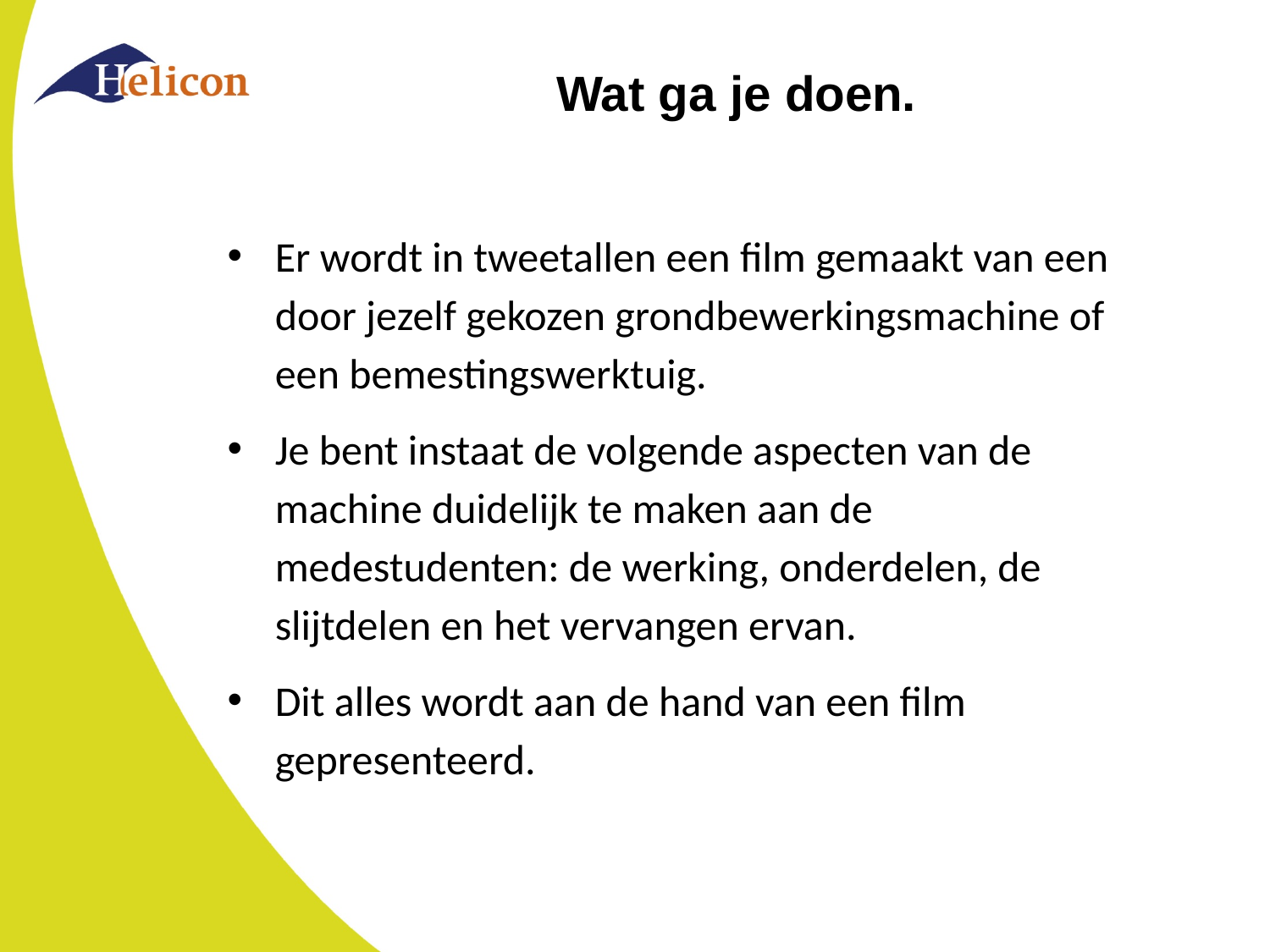

# Wat ga je doen.
Er wordt in tweetallen een film gemaakt van een door jezelf gekozen grondbewerkingsmachine of een bemestingswerktuig.
Je bent instaat de volgende aspecten van de machine duidelijk te maken aan de medestudenten: de werking, onderdelen, de slijtdelen en het vervangen ervan.
Dit alles wordt aan de hand van een film gepresenteerd.